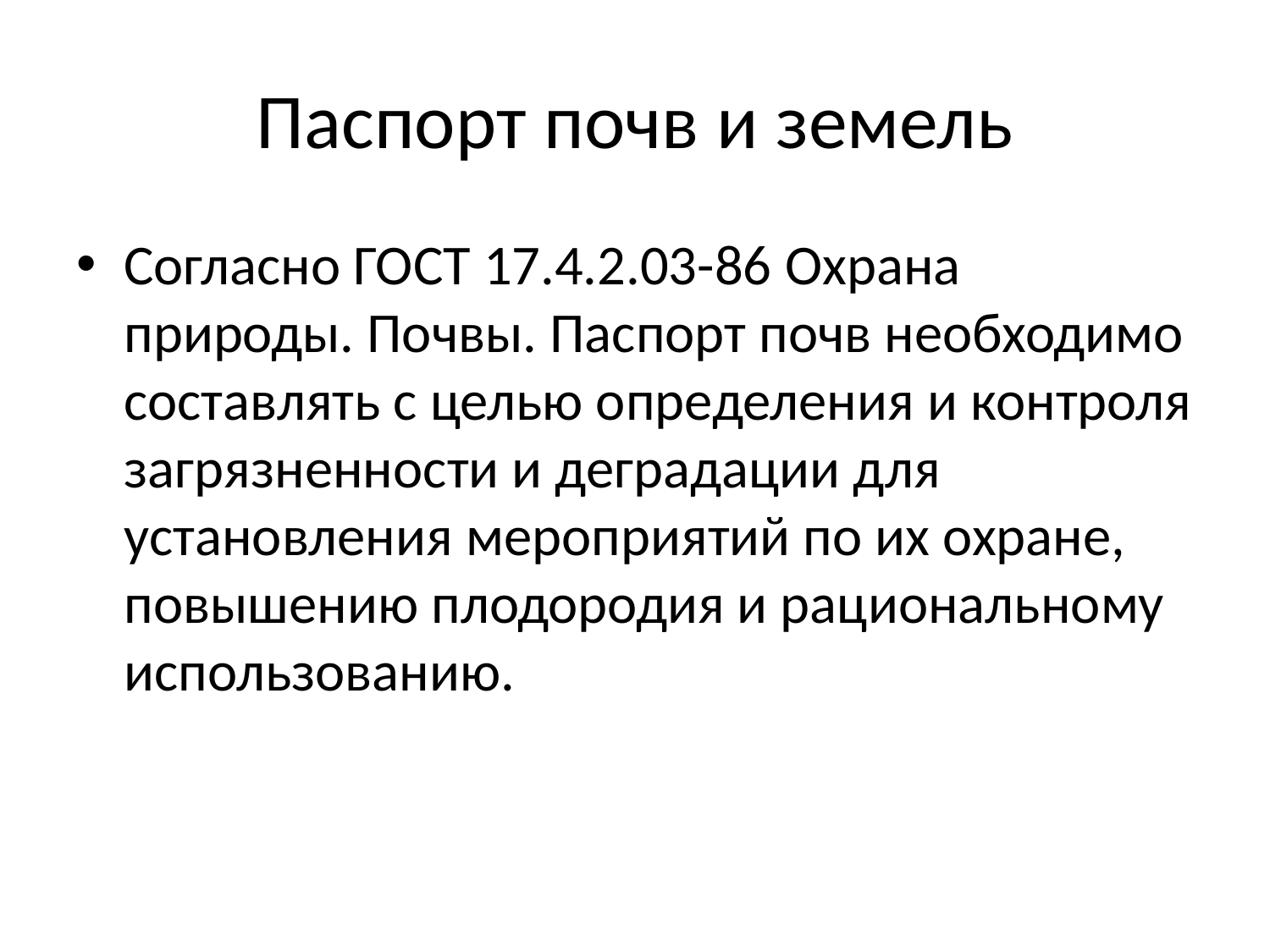

# Паспорт почв и земель
Согласно ГОСТ 17.4.2.03-86 Охрана природы. Почвы. Паспорт почв необходимо составлять с целью определения и контроля загрязненности и деградации для установления мероприятий по их охране, повышению плодородия и рациональному использованию.